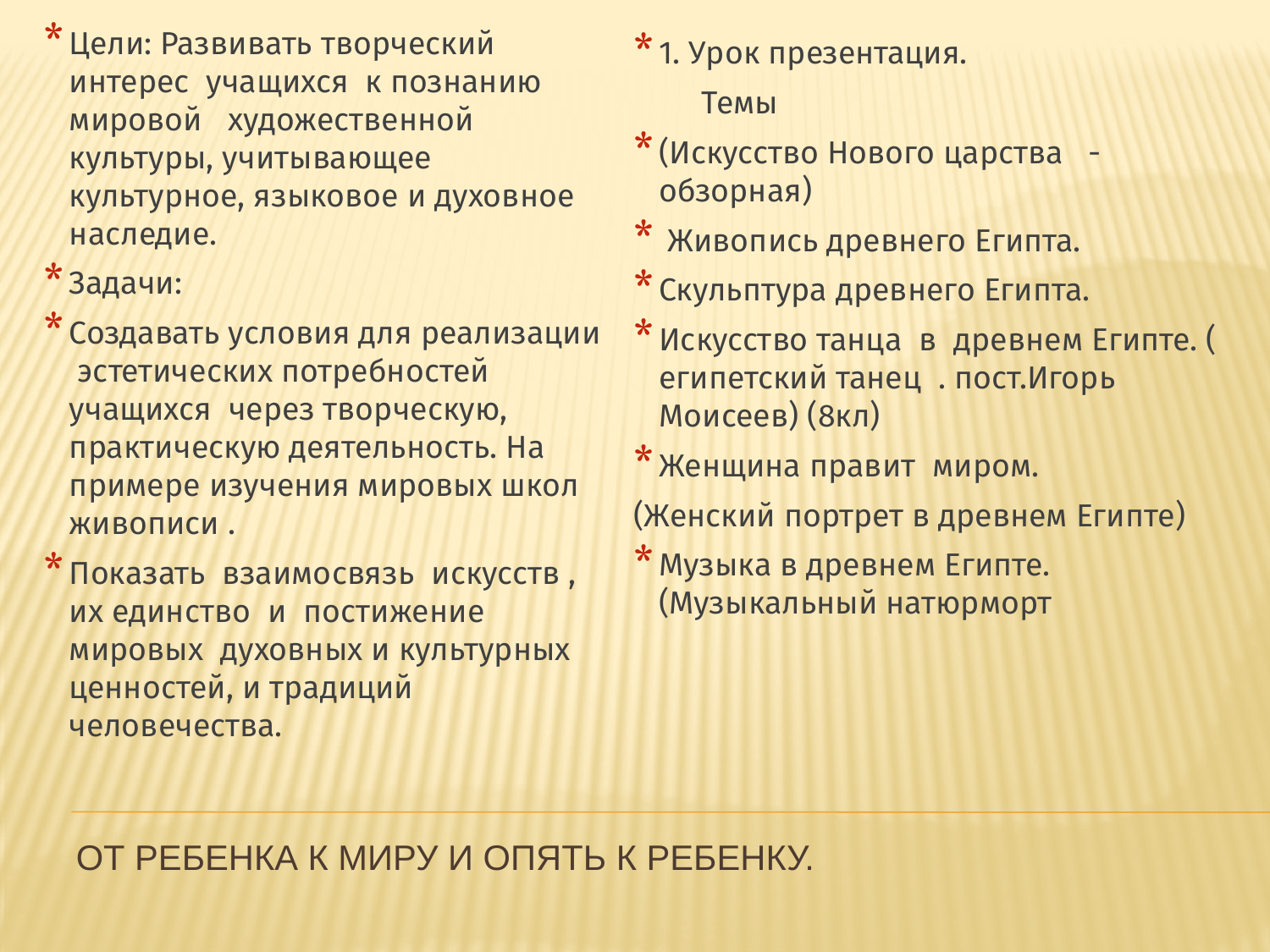

Цели: Развивать творческий интерес  учащихся  к познанию  мировой   художественной культуры, учитывающее  культурное, языковое и духовное  наследие.
Задачи:
Создавать условия для реализации  эстетических потребностей учащихся  через творческую, практическую деятельность. На примере изучения мировых школ живописи .
Показать  взаимосвязь  искусств , их единство  и  постижение мировых  духовных и культурных ценностей, и традиций человечества.

1. Урок презентация.
        Темы
(Искусство Нового царства   - обзорная)
 Живопись древнего Египта.
Скульптура древнего Египта.
Искусство танца  в  древнем Египте. ( египетский танец  . пост.Игорь Моисеев) (8кл)
Женщина правит  миром.
(Женский портрет в древнем Египте)
Музыка в древнем Египте. (Музыкальный натюрморт

# От ребенка к миру и опять к ребенку.